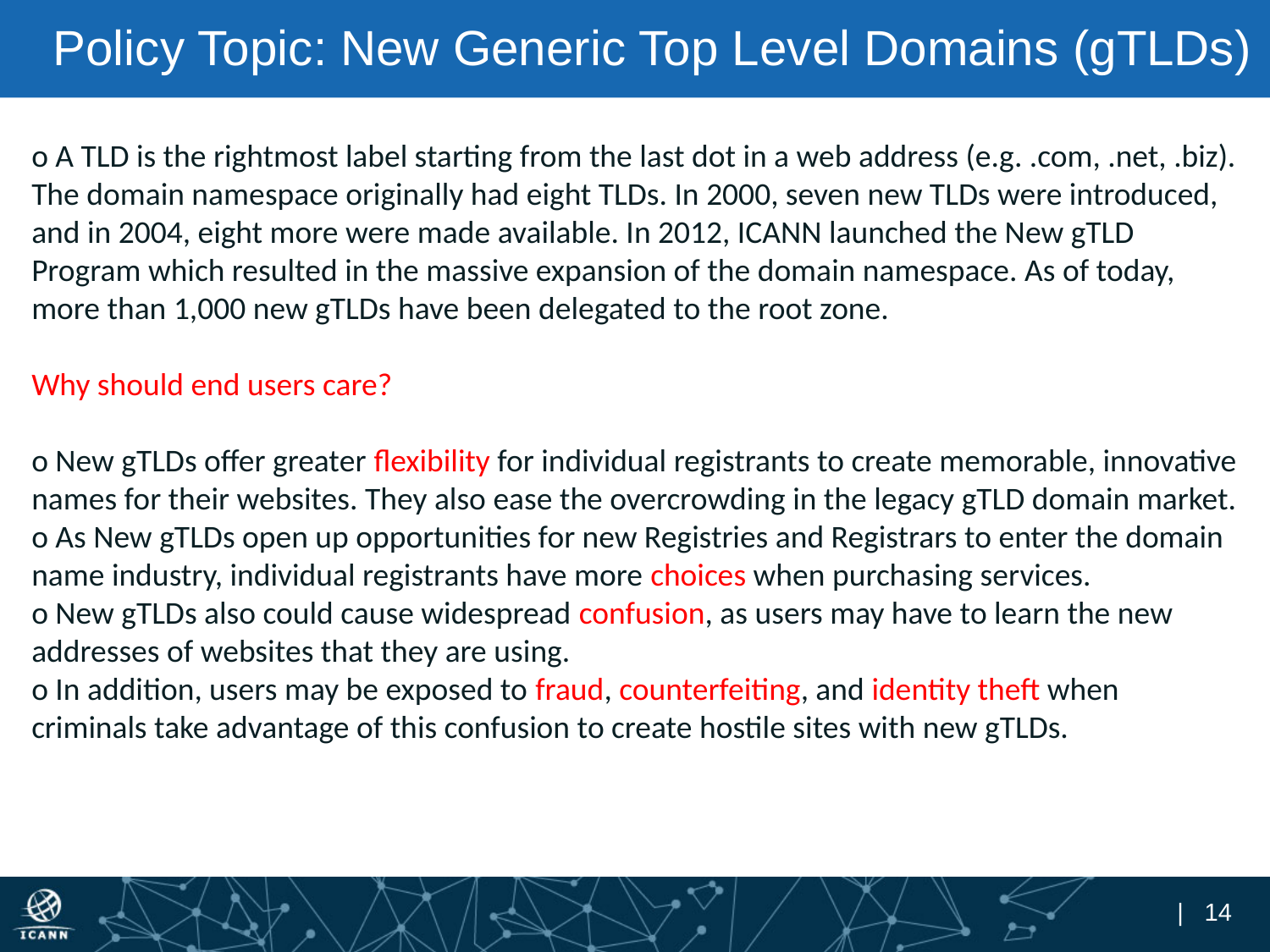

# Policy Topic: New Generic Top Level Domains (gTLDs)
o A TLD is the rightmost label starting from the last dot in a web address (e.g. .com, .net, .biz).
The domain namespace originally had eight TLDs. In 2000, seven new TLDs were introduced,
and in 2004, eight more were made available. In 2012, ICANN launched the New gTLD
Program which resulted in the massive expansion of the domain namespace. As of today,
more than 1,000 new gTLDs have been delegated to the root zone.

Why should end users care?

o New gTLDs offer greater flexibility for individual registrants to create memorable, innovative names for their websites. They also ease the overcrowding in the legacy gTLD domain market.
o As New gTLDs open up opportunities for new Registries and Registrars to enter the domain name industry, individual registrants have more choices when purchasing services.
o New gTLDs also could cause widespread confusion, as users may have to learn the new
addresses of websites that they are using.
o In addition, users may be exposed to fraud, counterfeiting, and identity theft when criminals take advantage of this confusion to create hostile sites with new gTLDs.